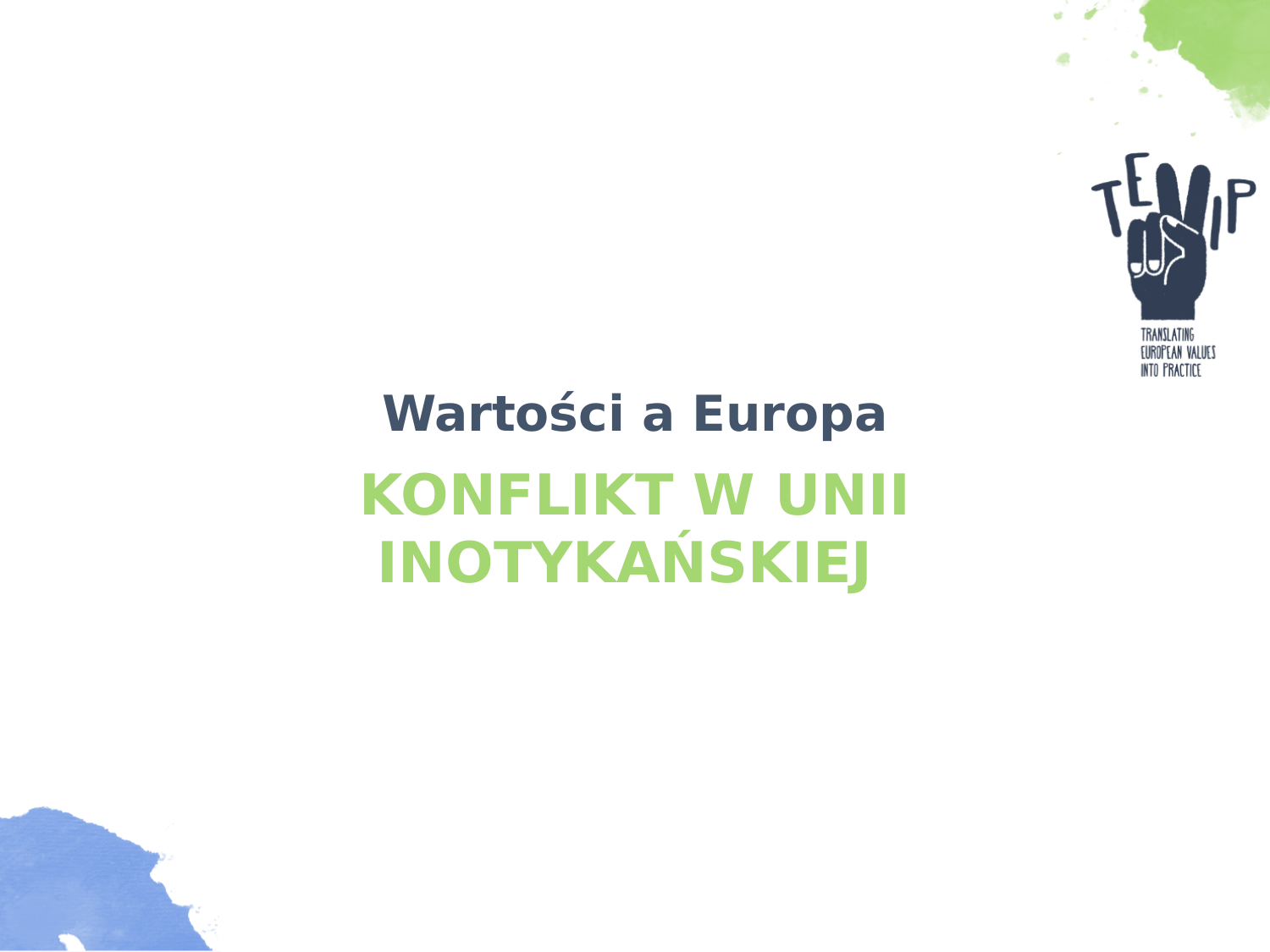

Wartości a Europa
KONFLIKT W UNII INOTYKAŃSKIEJ